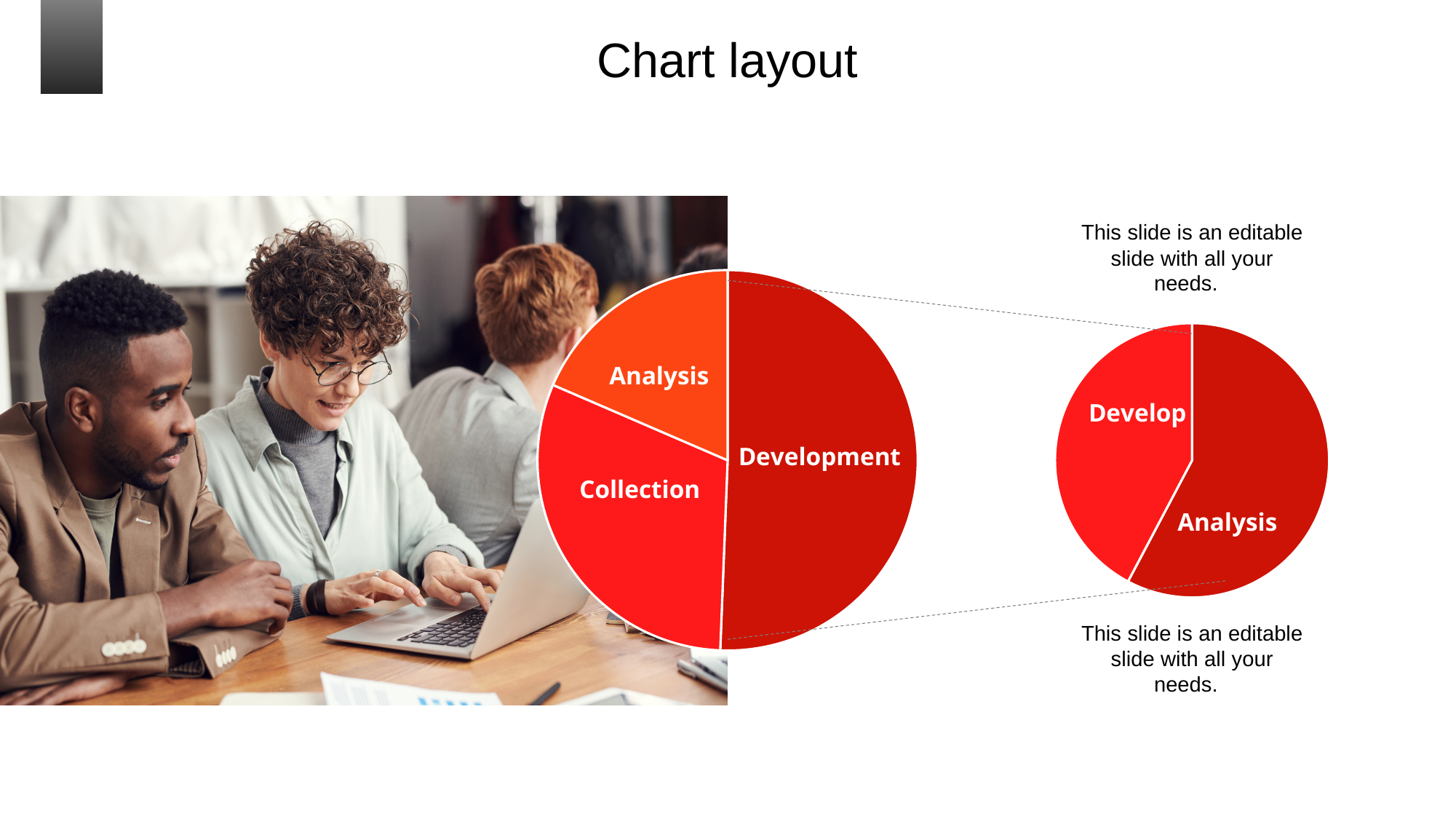

Chart layout

This slide is an editable slide with all your needs.

### Chart

| Category | Sales |
|---|---|
| Development | 8.2 |
| Collection | 5.0 |
| Analysis | 3.0 |

### Chart

| Category | Sales |
|---|---|
| Development | 8.2 |
| Analysis | 6.0 |
Analysis
Develop
Development
Collection
Analysis
This slide is an editable slide with all your needs.